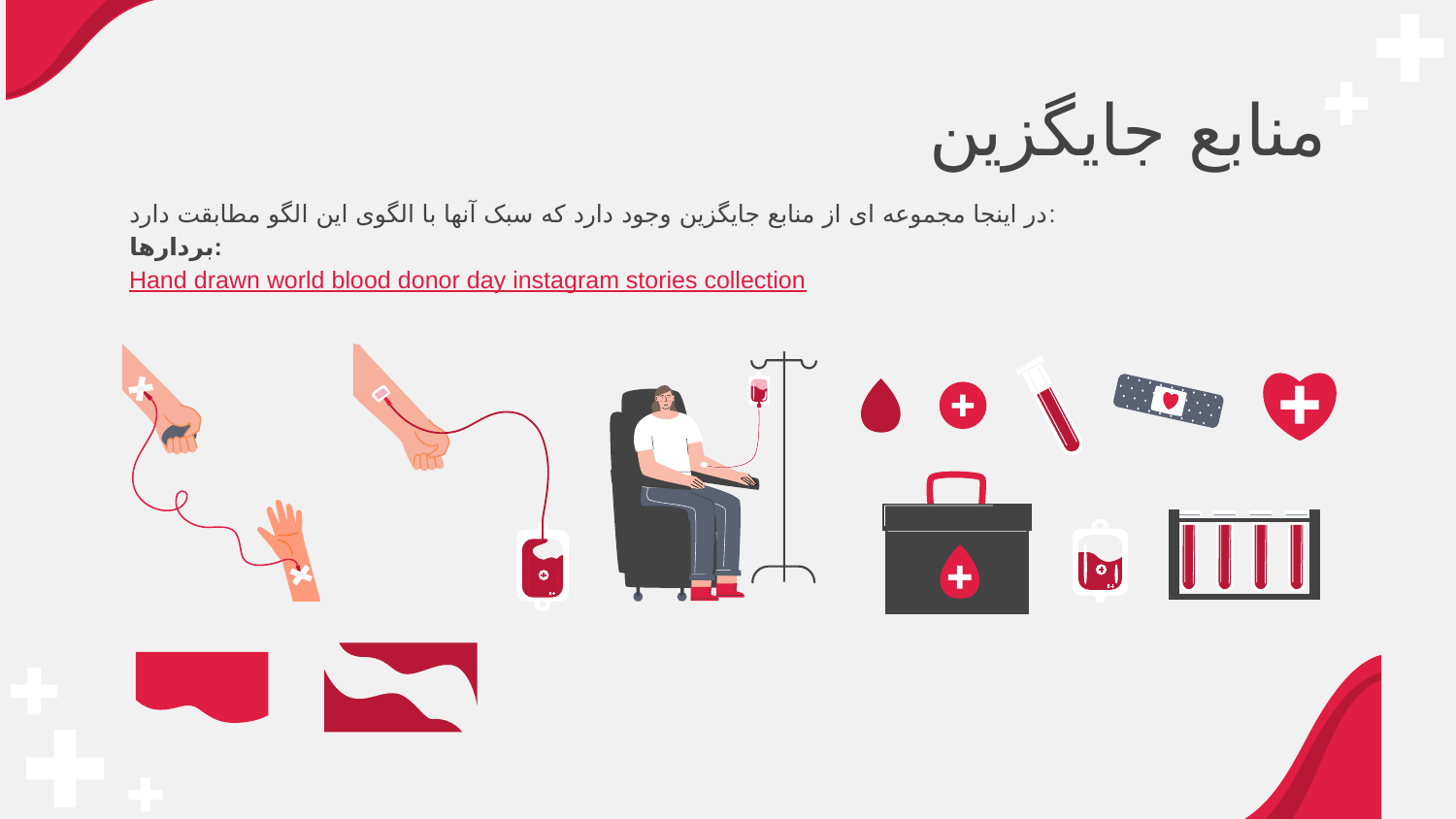

# منابع جایگزین
در اینجا مجموعه ای از منابع جایگزین وجود دارد که سبک آنها با الگوی این الگو مطابقت دارد:
بردارها:
Hand drawn world blood donor day instagram stories collection